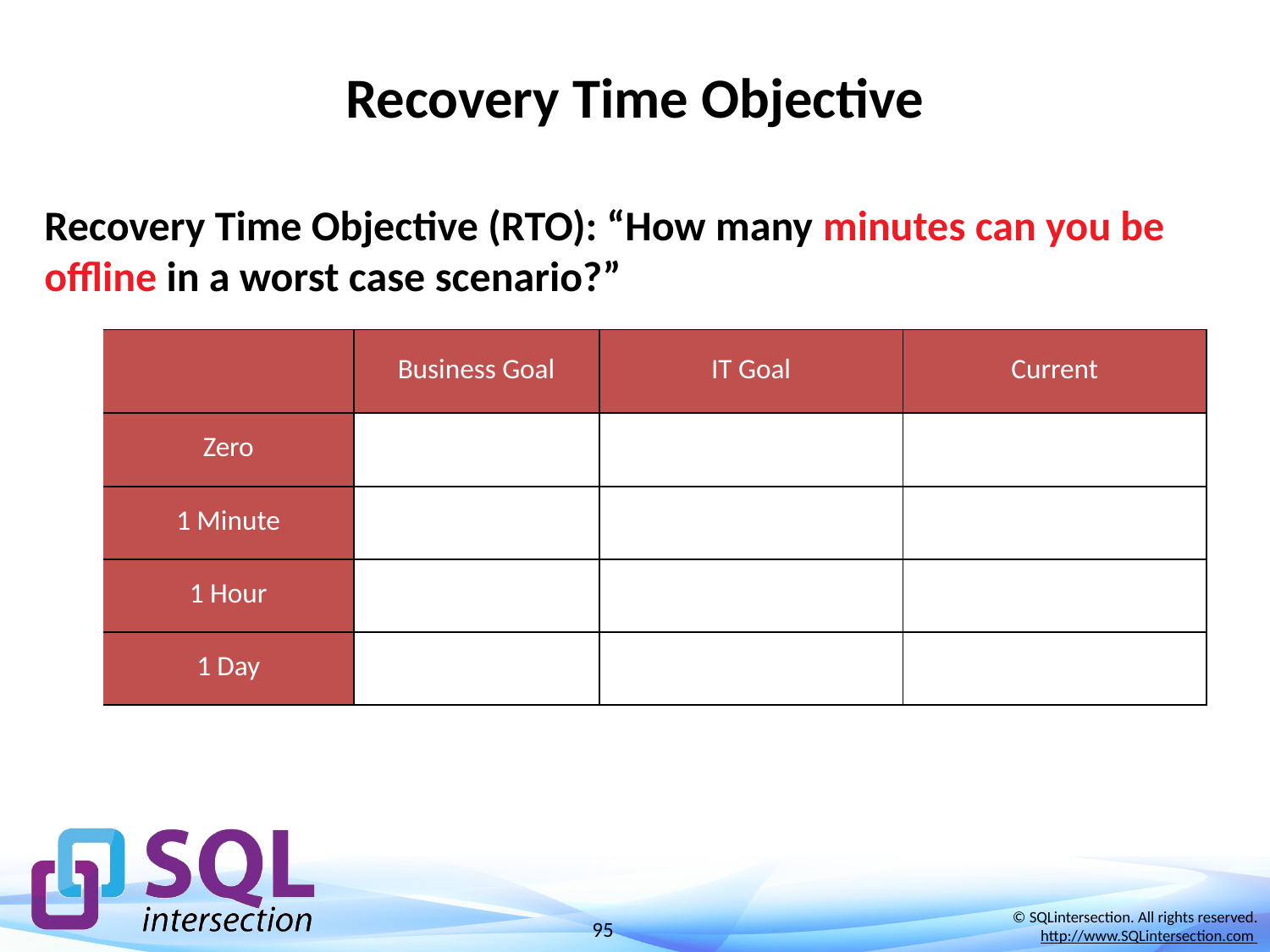

# Recovery Time Objective
Recovery Time Objective (RTO): “How many minutes can you be offline in a worst case scenario?”
|  | Business Goal | IT Goal | Current |
| --- | --- | --- | --- |
| Zero |  |  |  |
| 1 Minute |  |  |  |
| 1 Hour |  |  |  |
| 1 Day |  |  |  |